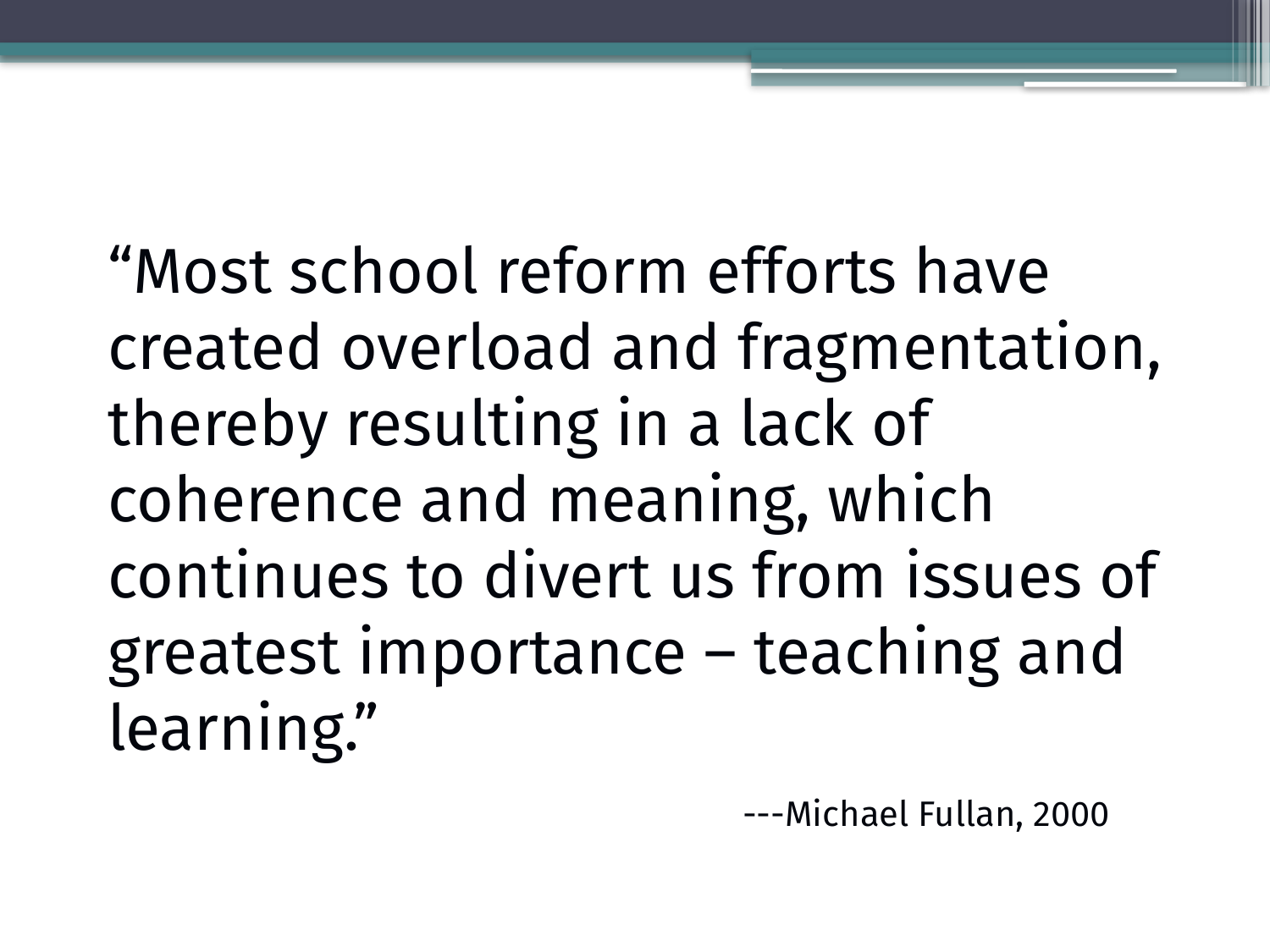

# “Most school reform efforts have created overload and fragmentation, thereby resulting in a lack of coherence and meaning, which continues to divert us from issues of greatest importance – teaching and learning.” ---Michael Fullan, 2000